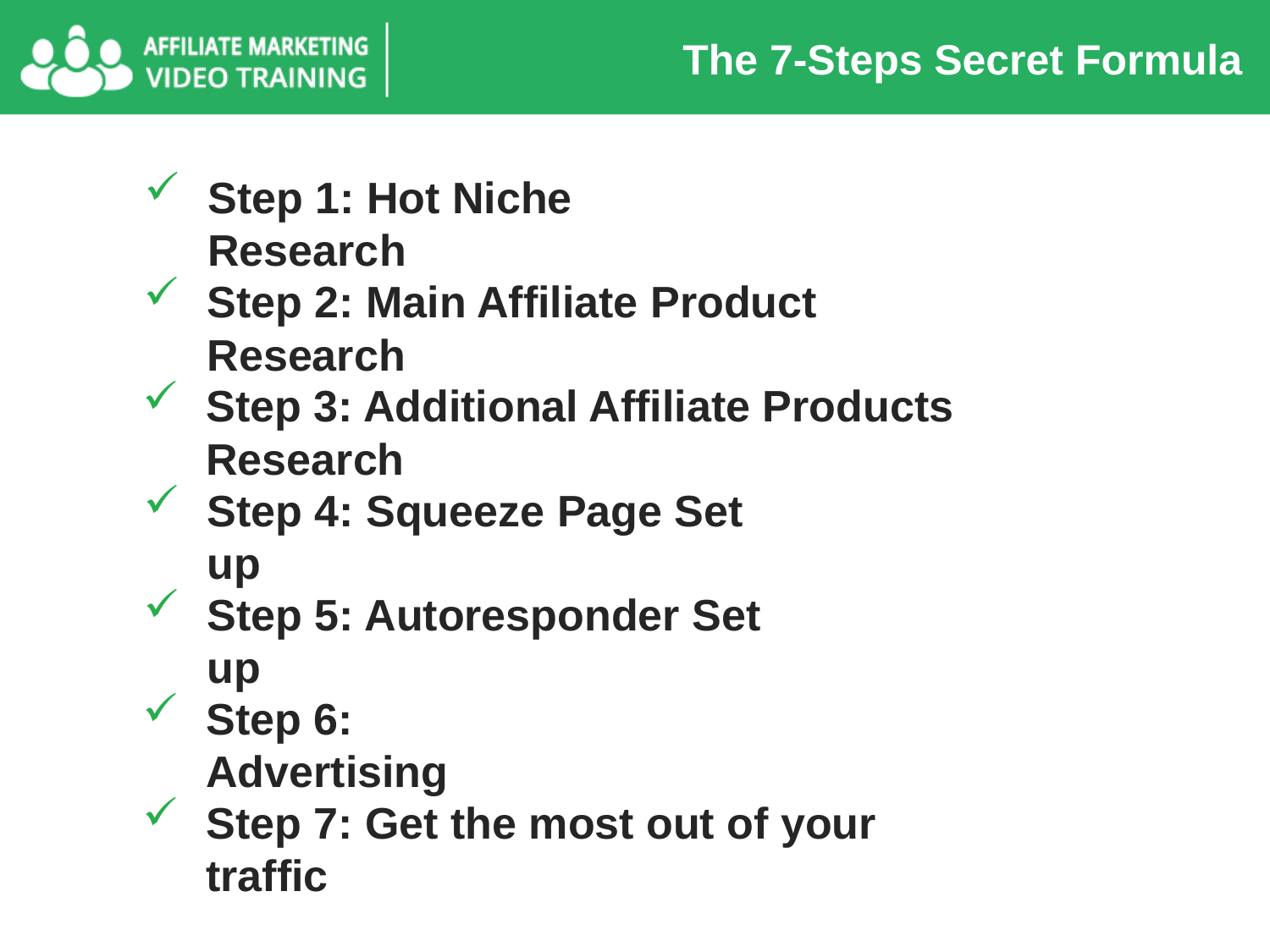

The 7-Steps Secret Formula
Step 1: Hot Niche Research
Step 2: Main Affiliate Product Research
Step 3: Additional Affiliate Products Research
Step 4: Squeeze Page Set up
Step 5: Autoresponder Set up
Step 6: Advertising
Step 7: Get the most out of your traffic